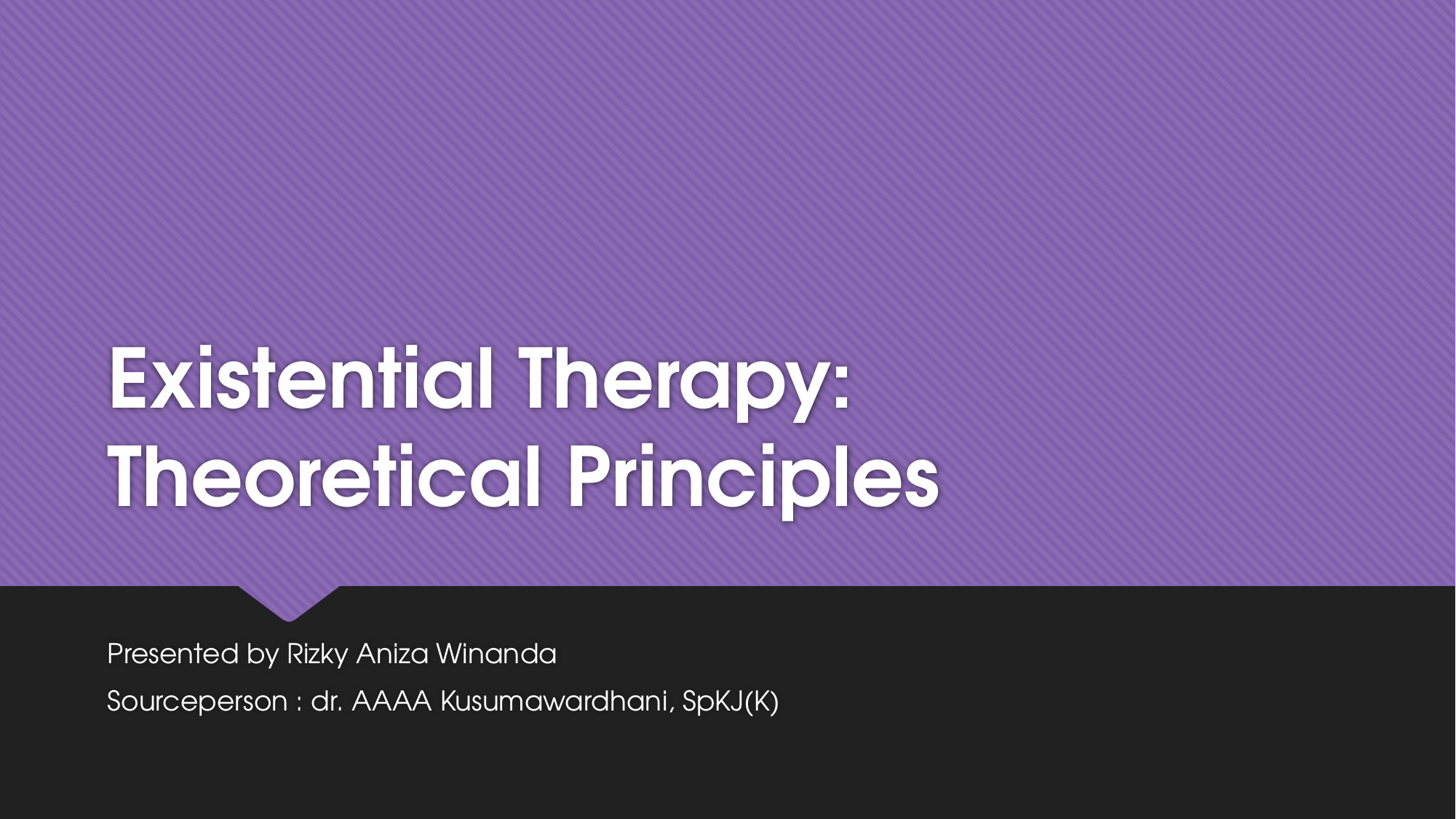

# Existential Therapy: Theoretical Principles
Presented by Rizky Aniza Winanda
Sourceperson : dr. AAAA Kusumawardhani, SpKJ(K)